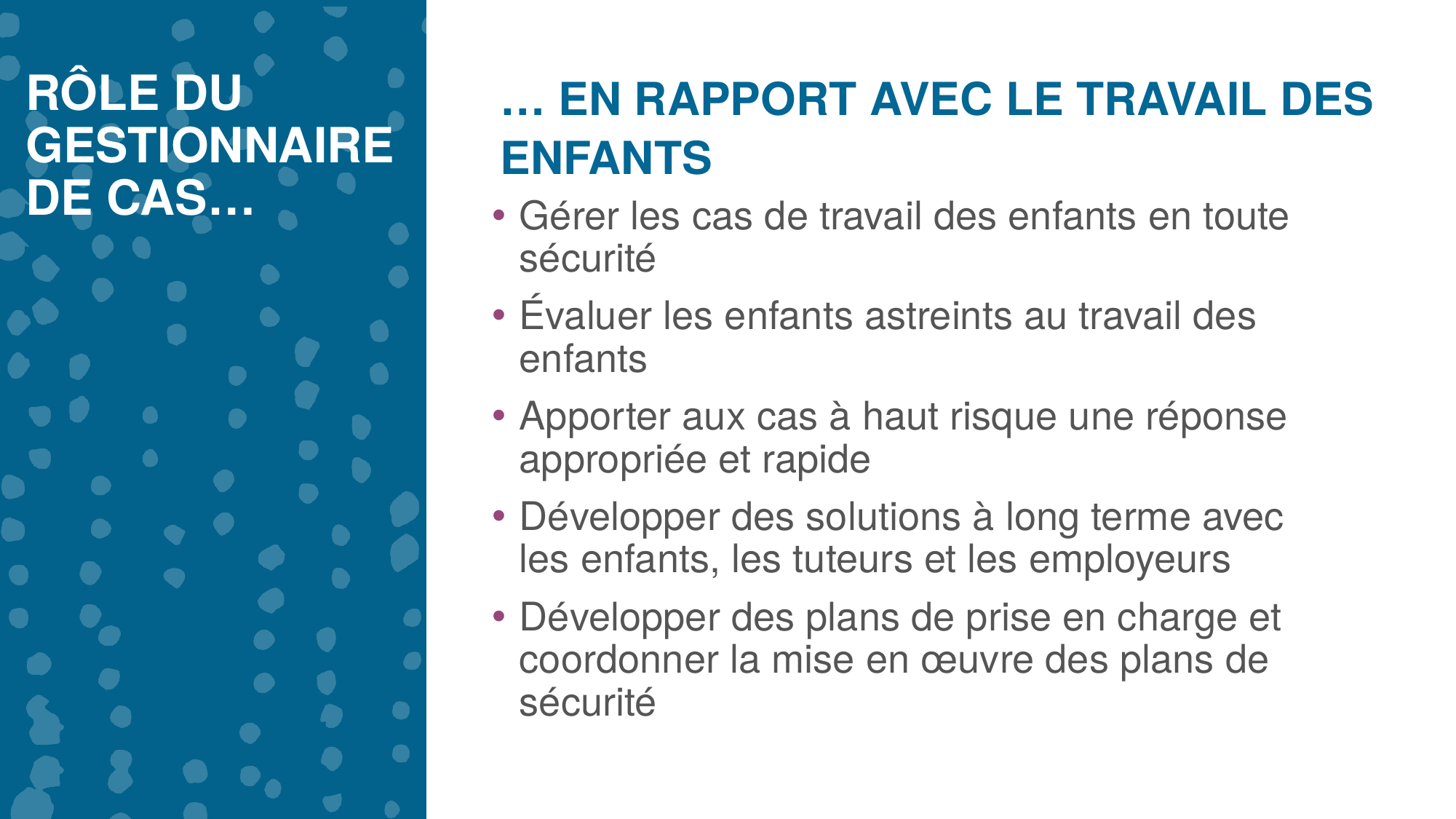

RÔLE DU GESTIONNAIRE DE CAS…
… EN RAPPORT AVEC LE TRAVAIL DES ENFANTS
Gérer les cas de travail des enfants en toute sécurité
Évaluer les enfants astreints au travail des enfants
Apporter aux cas à haut risque une réponse appropriée et rapide
Développer des solutions à long terme avec les enfants, les tuteurs et les employeurs
Développer des plans de prise en charge et coordonner la mise en œuvre des plans de sécurité